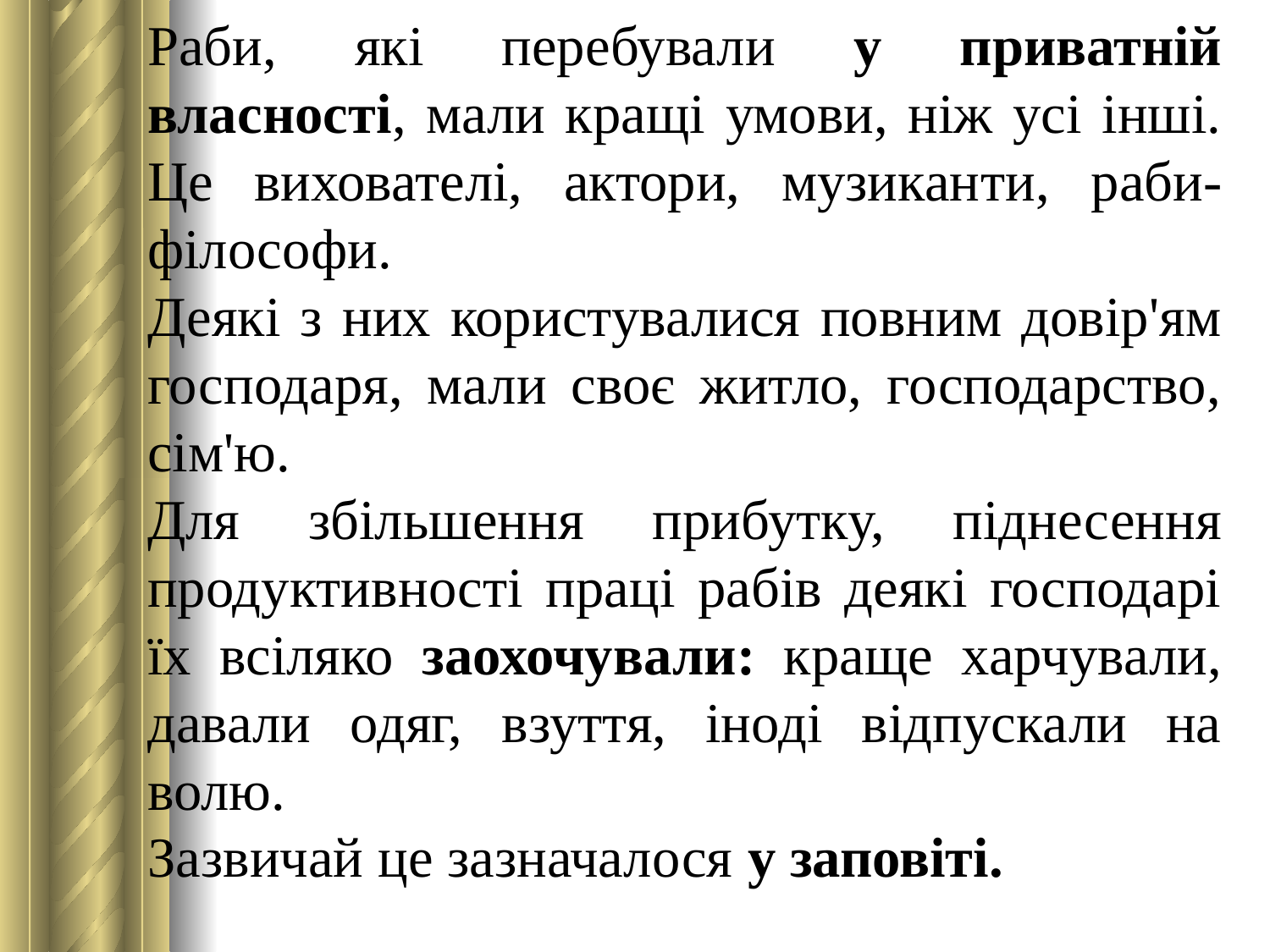

Раби, які перебували у приватній власності, мали кращі умови, ніж усі інші. Це вихователі, актори, музикан­ти, раби-філософи.
Деякі з них користувалися повним довір'ям господаря, мали своє житло, господарство, сім'ю.
Для збільшення прибутку, піднесення продуктивності праці рабів деякі господарі їх всіляко заохочували: краще харчували, давали одяг, взуття, іноді відпускали на волю.
Зазвичай це зазначалося у заповіті.